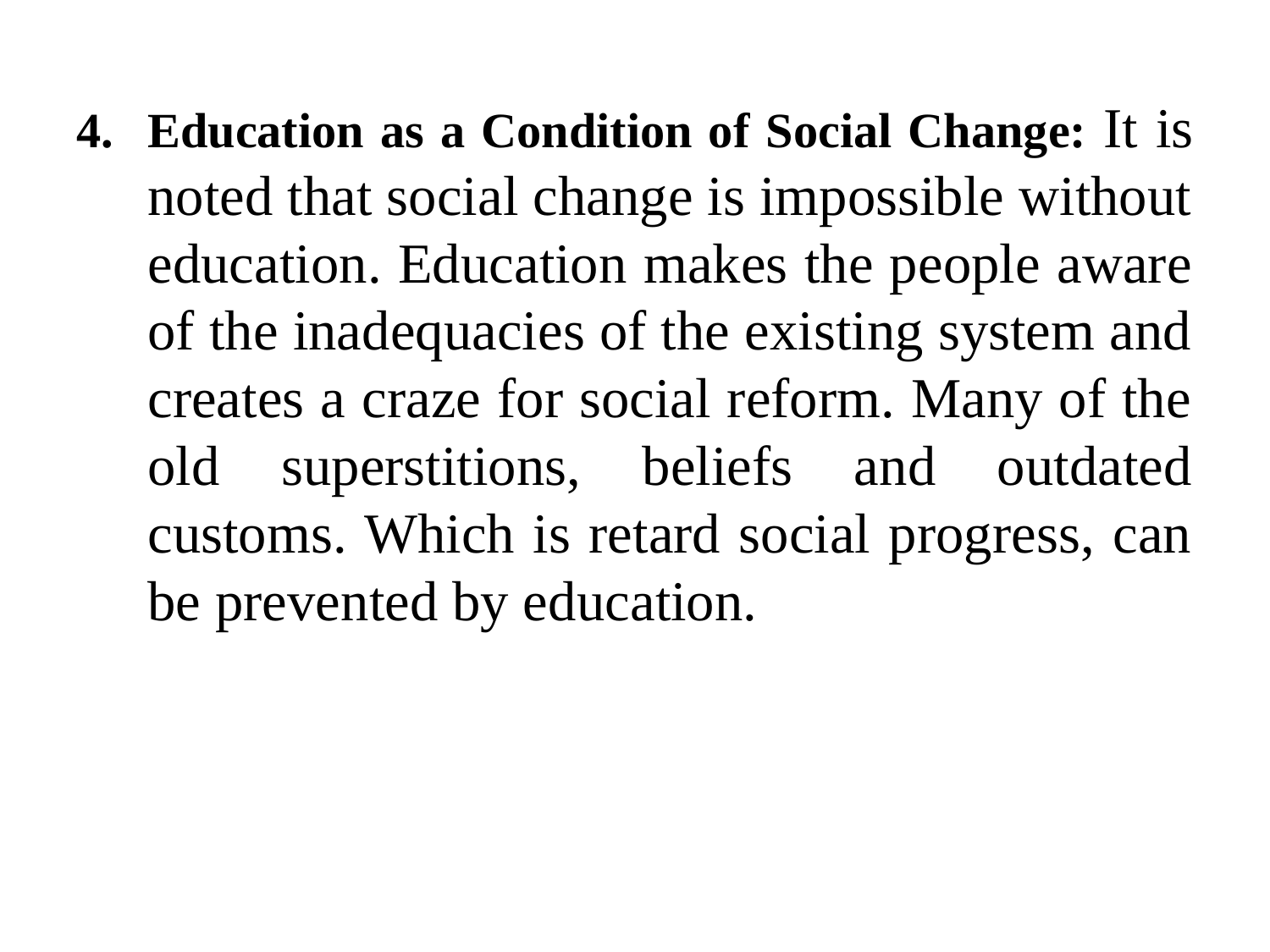

Education as a Condition of Social Change: It is noted that social change is impossible without education. Education makes the people aware of the inadequacies of the existing system and creates a craze for social reform. Many of the old superstitions, beliefs and outdated customs. Which is retard social progress, can be prevented by education.